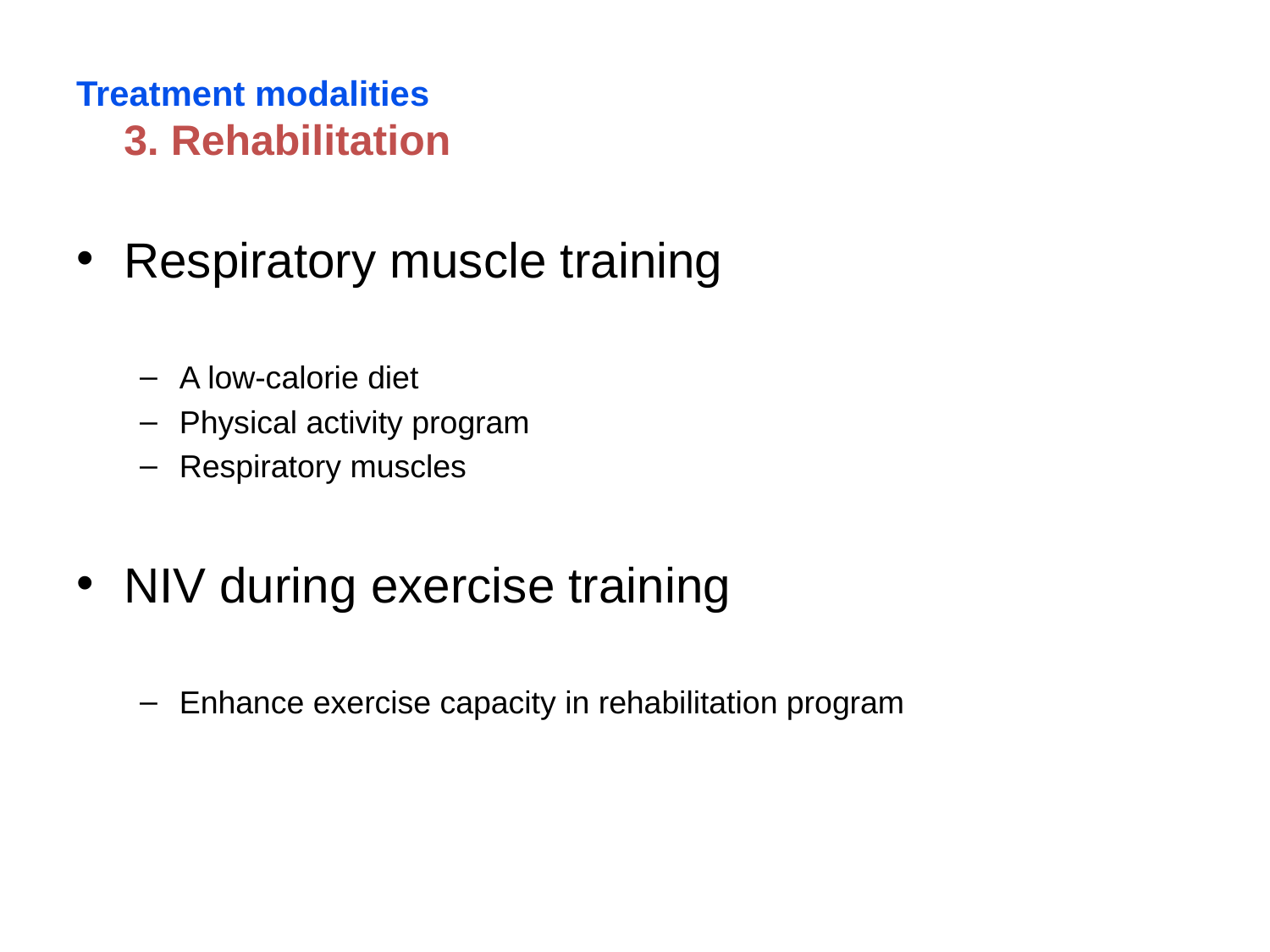

# Treatment modalities 3. Rehabilitation
Respiratory muscle training

A low-calorie diet
Physical activity program
Respiratory muscles

NIV during exercise training

Enhance exercise capacity in rehabilitation program